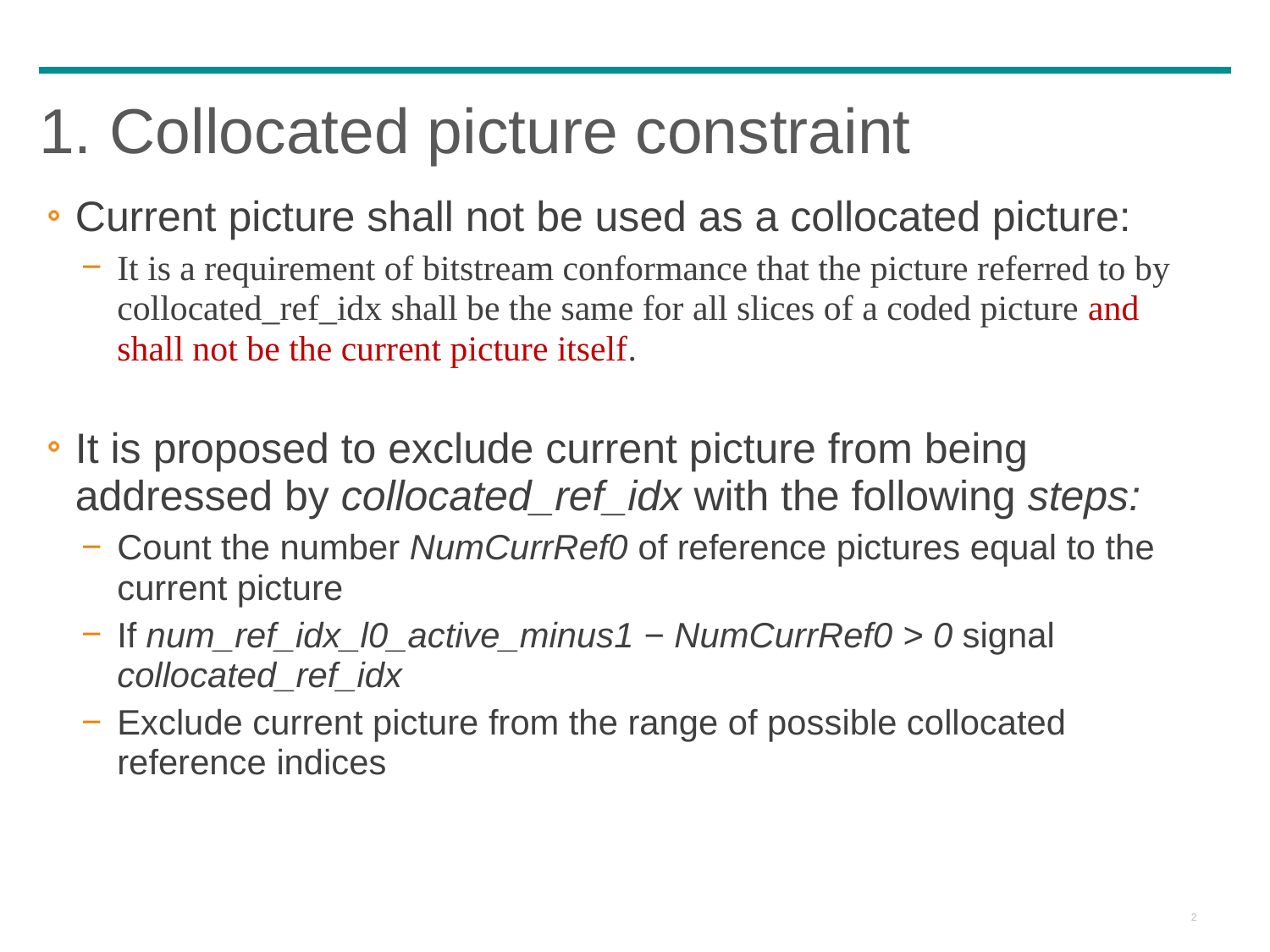

# 1. Collocated picture constraint
Current picture shall not be used as a collocated picture:
It is a requirement of bitstream conformance that the picture referred to by collocated_ref_idx shall be the same for all slices of a coded picture and shall not be the current picture itself.

It is proposed to exclude current picture from being addressed by collocated_ref_idx with the following steps:
Count the number NumCurrRef0 of reference pictures equal to the current picture
If num_ref_idx_l0_active_minus1 − NumCurrRef0 > 0 signal collocated_ref_idx
Exclude current picture from the range of possible collocated reference indices